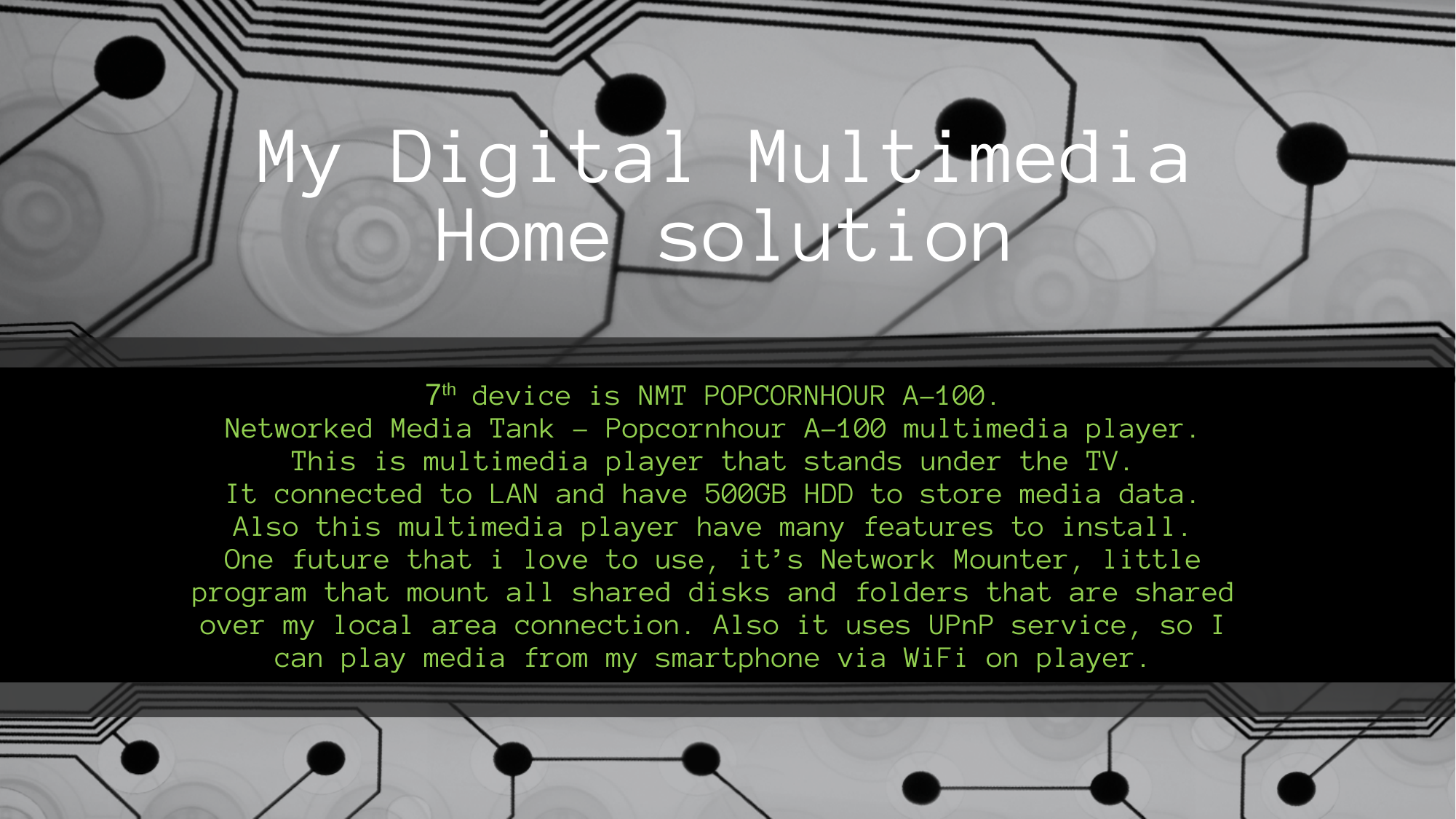

My Digital Multimedia Home solution

7th device is NMT POPCORNHOUR A-100.
Networked Media Tank – Popcornhour A-100 multimedia player.
This is multimedia player that stands under the TV.
It connected to LAN and have 500GB HDD to store media data.
Also this multimedia player have many features to install.
One future that i love to use, it’s Network Mounter, little program that mount all shared disks and folders that are shared over my local area connection. Also it uses UPnP service, so I can play media from my smartphone via WiFi on player.